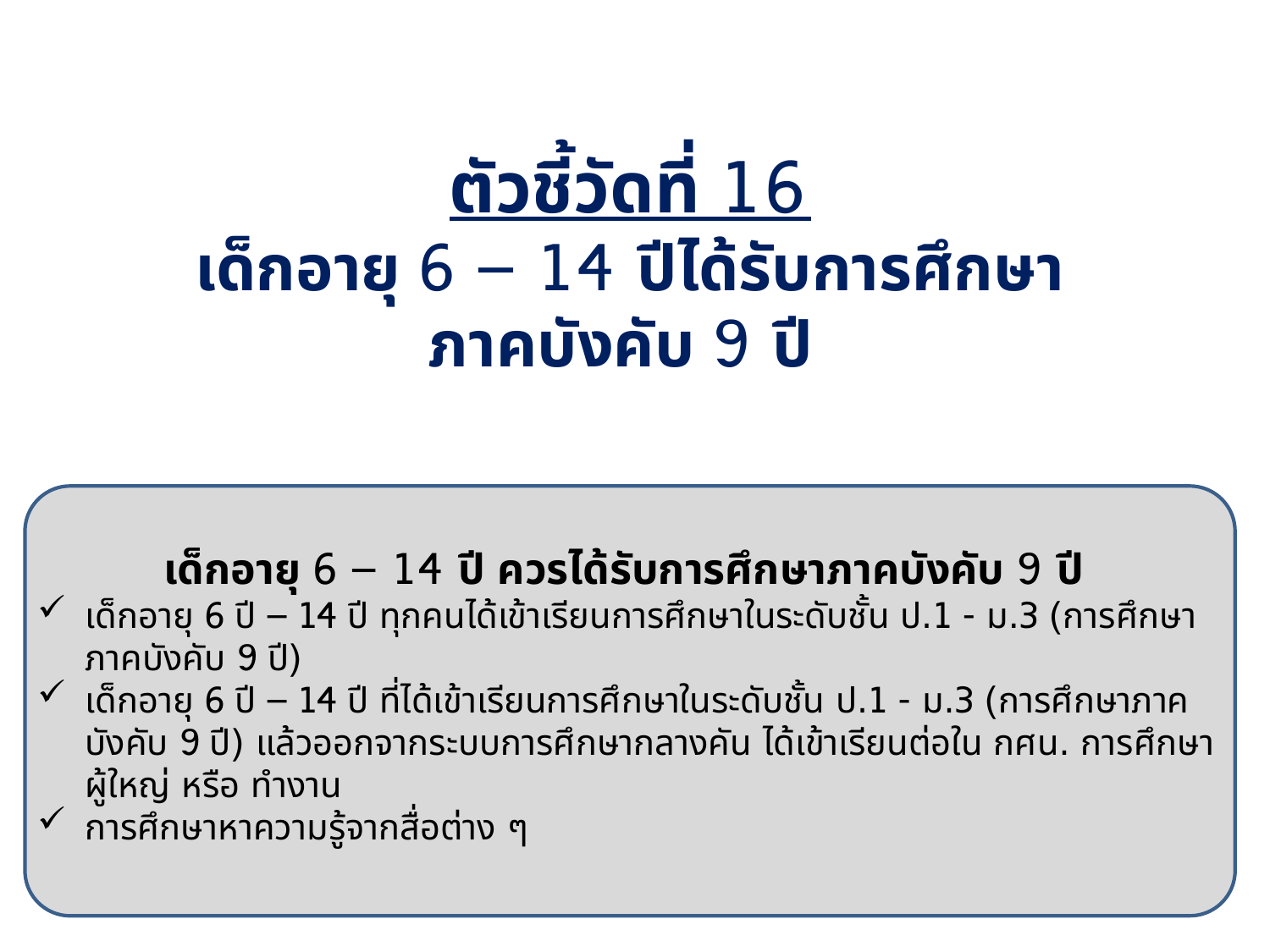

ตัวชี้วัดที่ 16
เด็กอายุ 6 – 14 ปีได้รับการศึกษา
ภาคบังคับ 9 ปี

เด็กอายุ 6 – 14 ปี ควรได้รับการศึกษาภาคบังคับ 9 ปี
เด็กอายุ 6 ปี – 14 ปี ทุกคนได้เข้าเรียนการศึกษาในระดับชั้น ป.1 - ม.3 (การศึกษาภาคบังคับ 9 ปี)
เด็กอายุ 6 ปี – 14 ปี ที่ได้เข้าเรียนการศึกษาในระดับชั้น ป.1 - ม.3 (การศึกษาภาคบังคับ 9 ปี) แล้วออกจากระบบการศึกษากลางคัน ได้เข้าเรียนต่อใน กศน. การศึกษาผู้ใหญ่ หรือ ทำงาน
การศึกษาหาความรู้จากสื่อต่าง ๆ